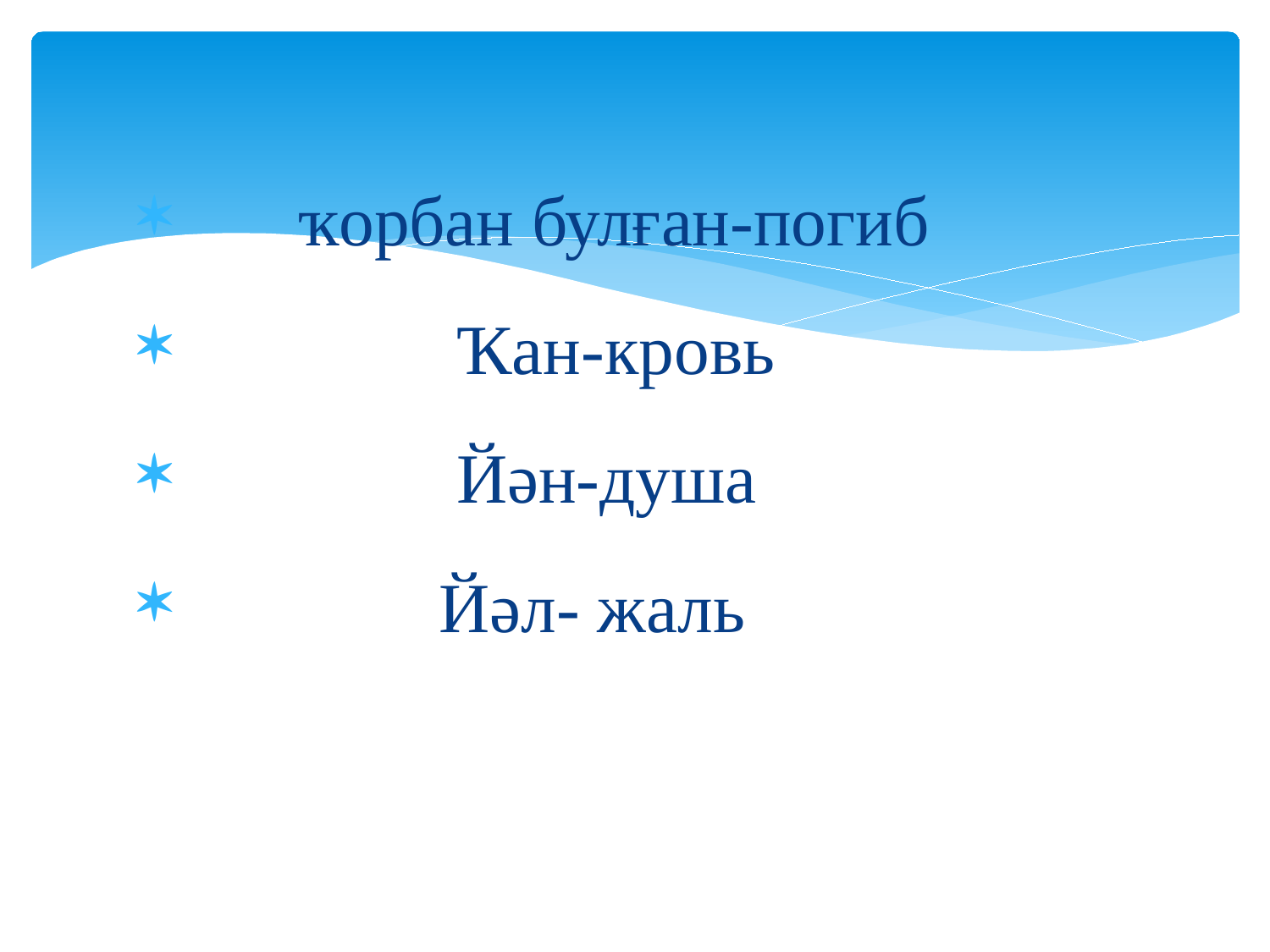

#
       ҡорбан булған-погиб
                Ҡан-кровь
                Йән-душа
               Йәл- жаль